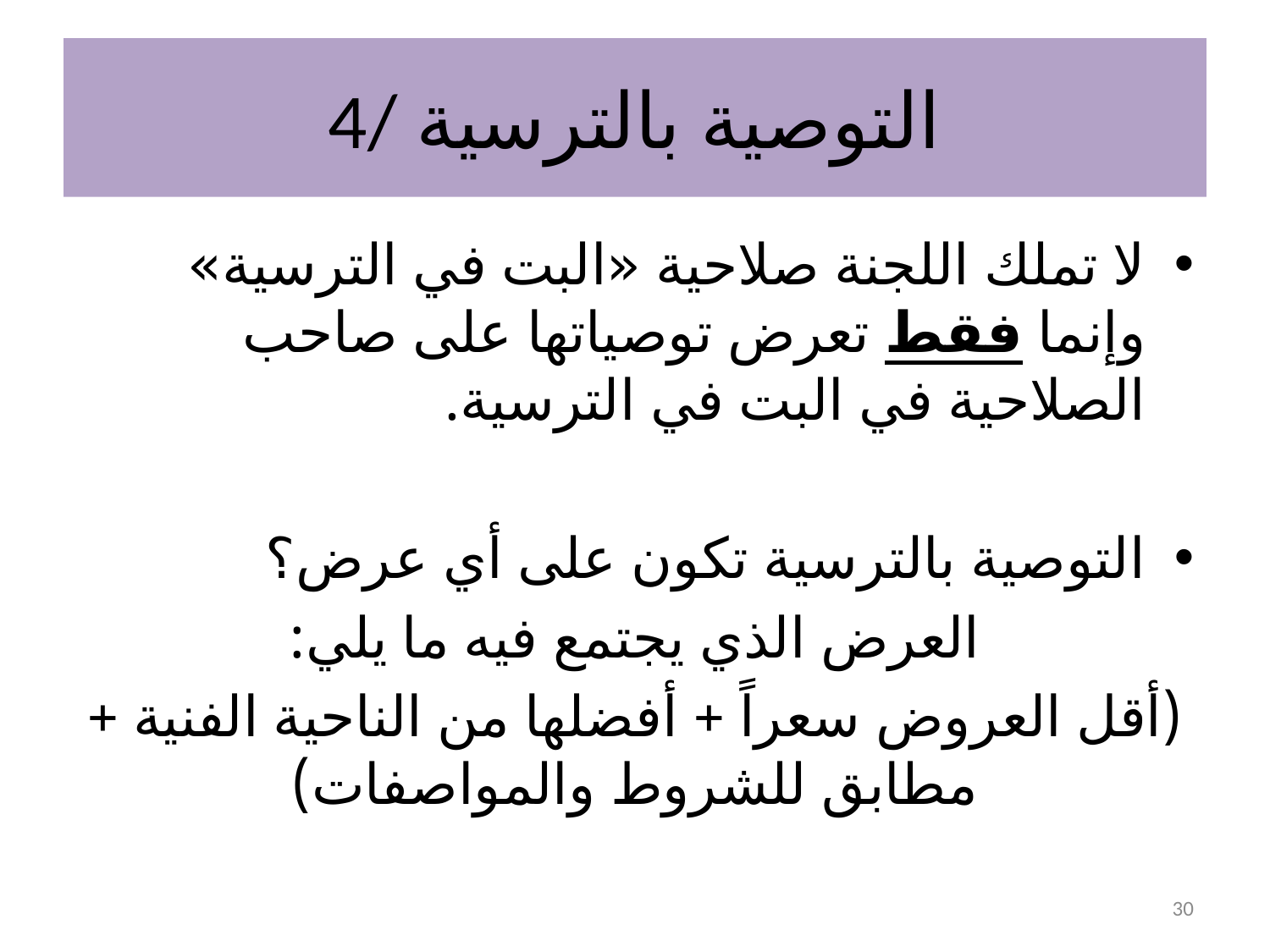

# 4/ التوصية بالترسية
لا تملك اللجنة صلاحية «البت في الترسية» وإنما فقط تعرض توصياتها على صاحب الصلاحية في البت في الترسية.

التوصية بالترسية تكون على أي عرض؟
العرض الذي يجتمع فيه ما يلي:
(أقل العروض سعراً + أفضلها من الناحية الفنية + مطابق للشروط والمواصفات)
30